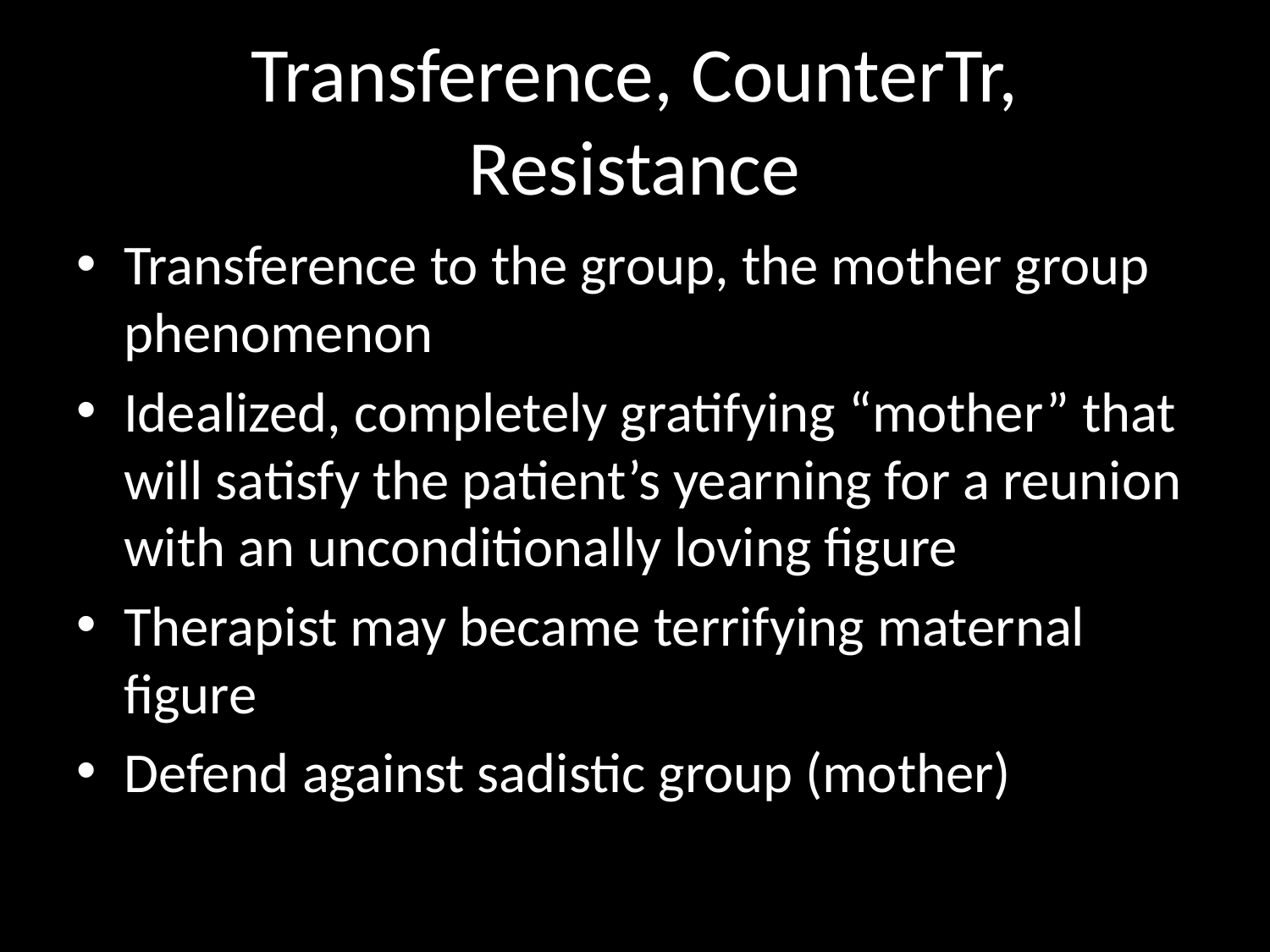

# Transference, CounterTr, Resistance
Transference to the group, the mother group phenomenon
Idealized, completely gratifying “mother” that will satisfy the patient’s yearning for a reunion with an unconditionally loving figure
Therapist may became terrifying maternal figure
Defend against sadistic group (mother)